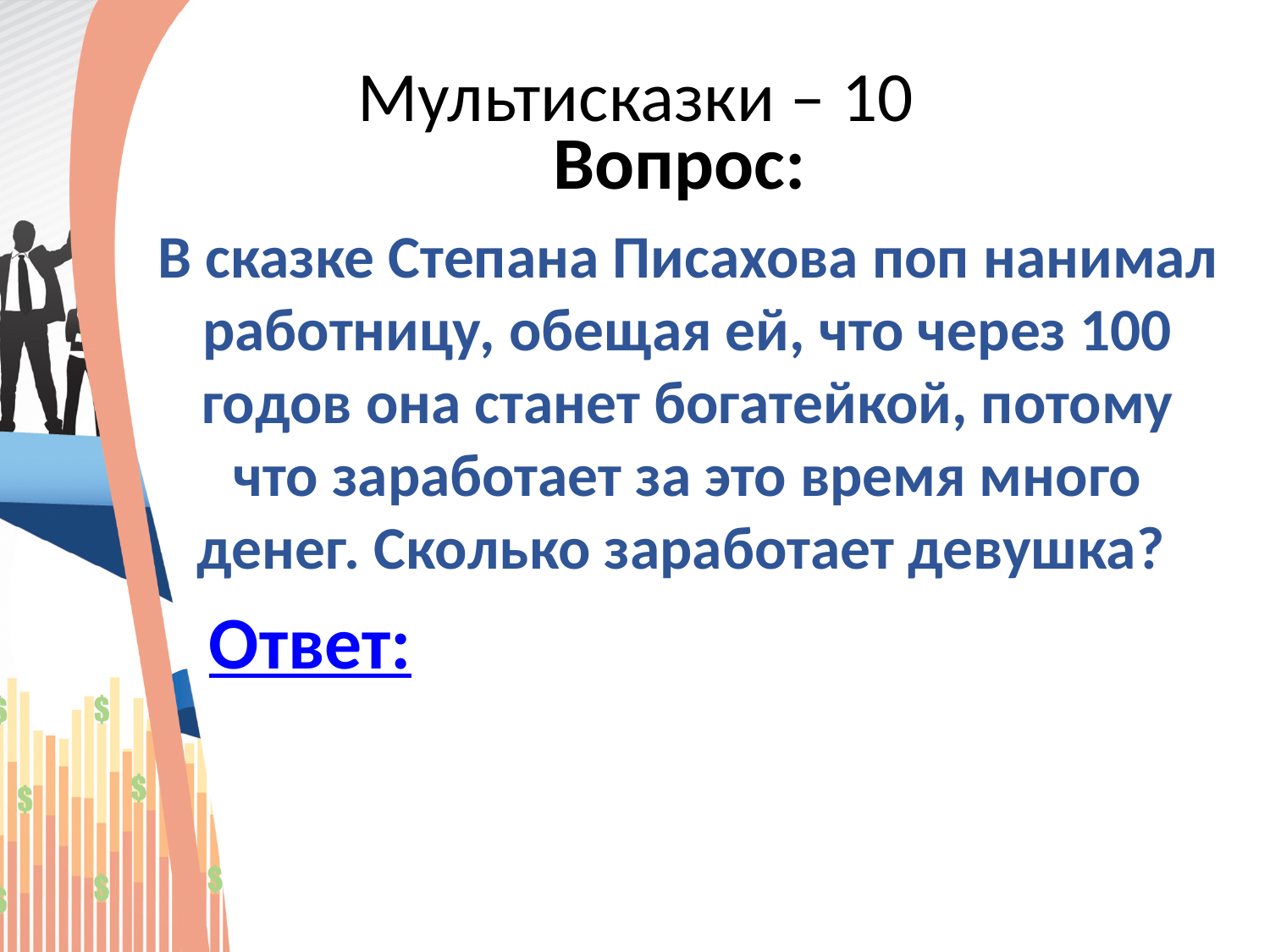

Мультисказки – 10

Вопрос:
В сказке Степана Писахова поп нанимал работницу, обещая ей, что через 100 годов она станет богатейкой, потому что заработает за это время много денег. Сколько заработает девушка?
    Ответ: